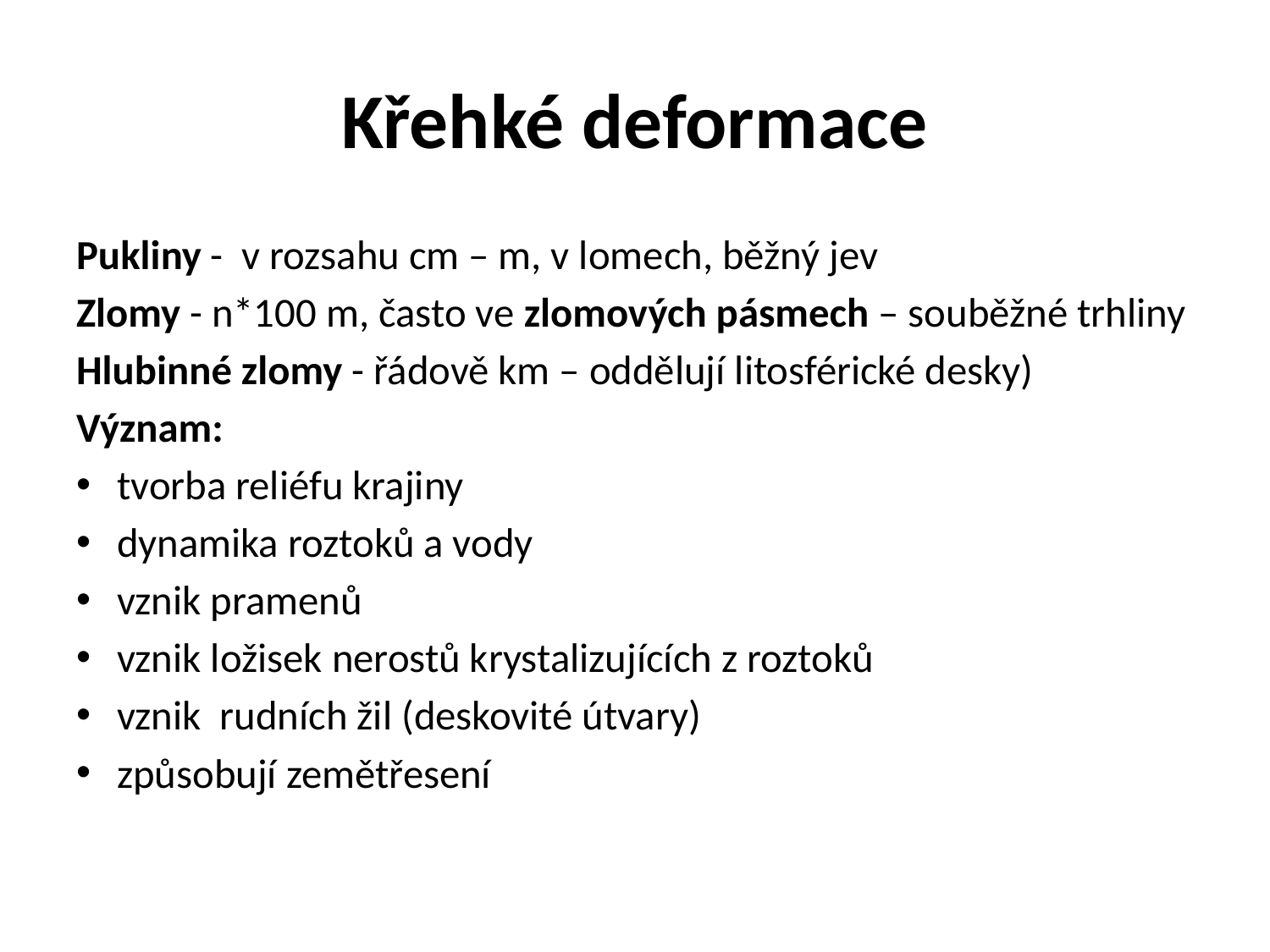

# Křehké deformace
Pukliny -  v rozsahu cm – m, v lomech, běžný jev
Zlomy - n*100 m, často ve zlomových pásmech – souběžné trhliny
Hlubinné zlomy - řádově km – oddělují litosférické desky)
Význam:
tvorba reliéfu krajiny
dynamika roztoků a vody
vznik pramenů
vznik ložisek nerostů krystalizujících z roztoků
vznik  rudních žil (deskovité útvary)
způsobují zemětřesení